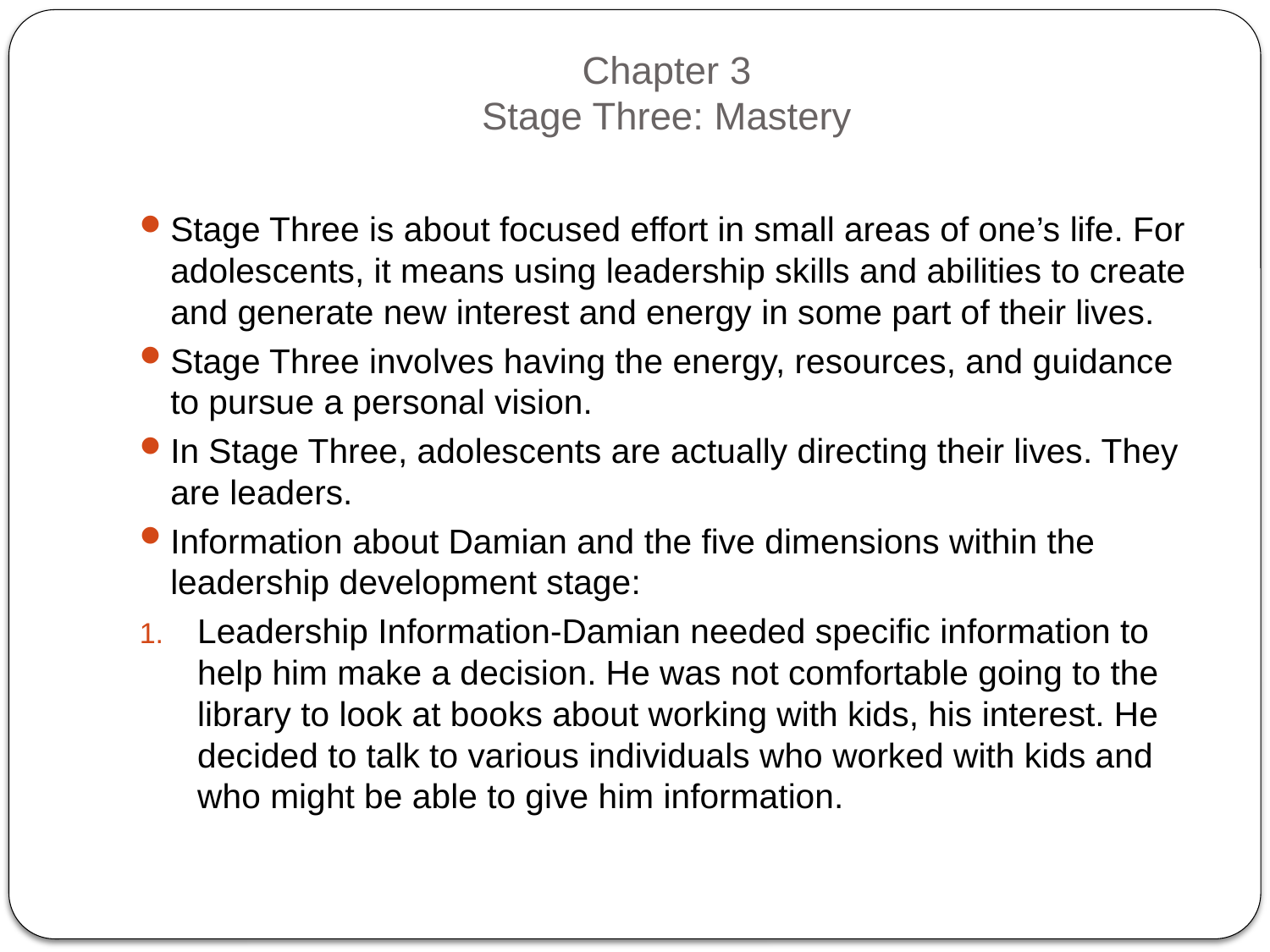

# Chapter 3 Stage Three: Mastery
Stage Three is about focused effort in small areas of one’s life. For adolescents, it means using leadership skills and abilities to create and generate new interest and energy in some part of their lives.
Stage Three involves having the energy, resources, and guidance to pursue a personal vision.
In Stage Three, adolescents are actually directing their lives. They are leaders.
Information about Damian and the five dimensions within the leadership development stage:
Leadership Information-Damian needed specific information to help him make a decision. He was not comfortable going to the library to look at books about working with kids, his interest. He decided to talk to various individuals who worked with kids and who might be able to give him information.